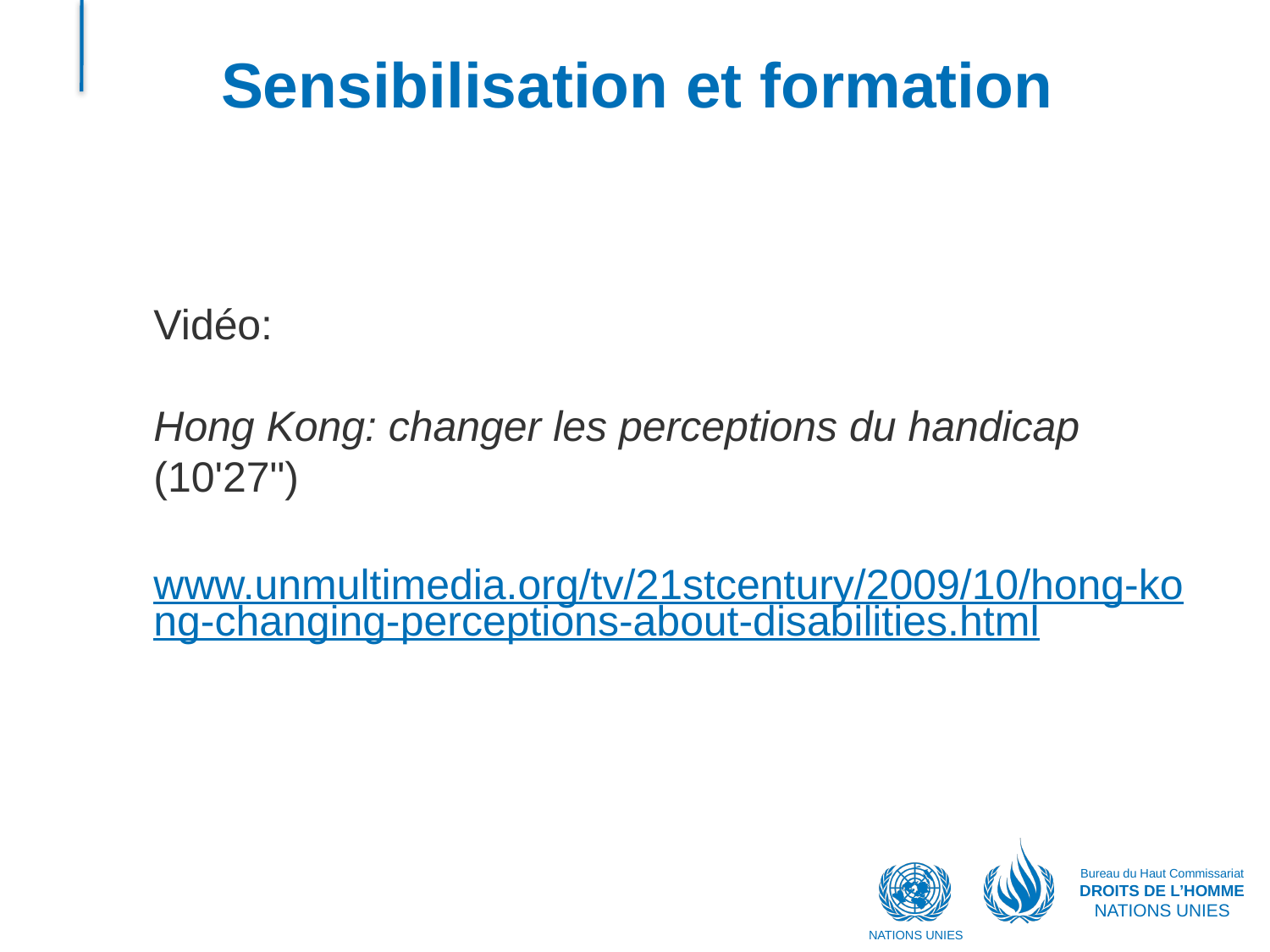

# Sensibilisation et formation

Vidéo:

Hong Kong: changer les perceptions du handicap (10'27")

www.unmultimedia.org/tv/21stcentury/2009/10/hong-kong-changing-perceptions-about-disabilities.html
Bureau du Haut Commissariat
DROITS DE L’HOMME
NATIONS UNIES
NATIONS UNIES